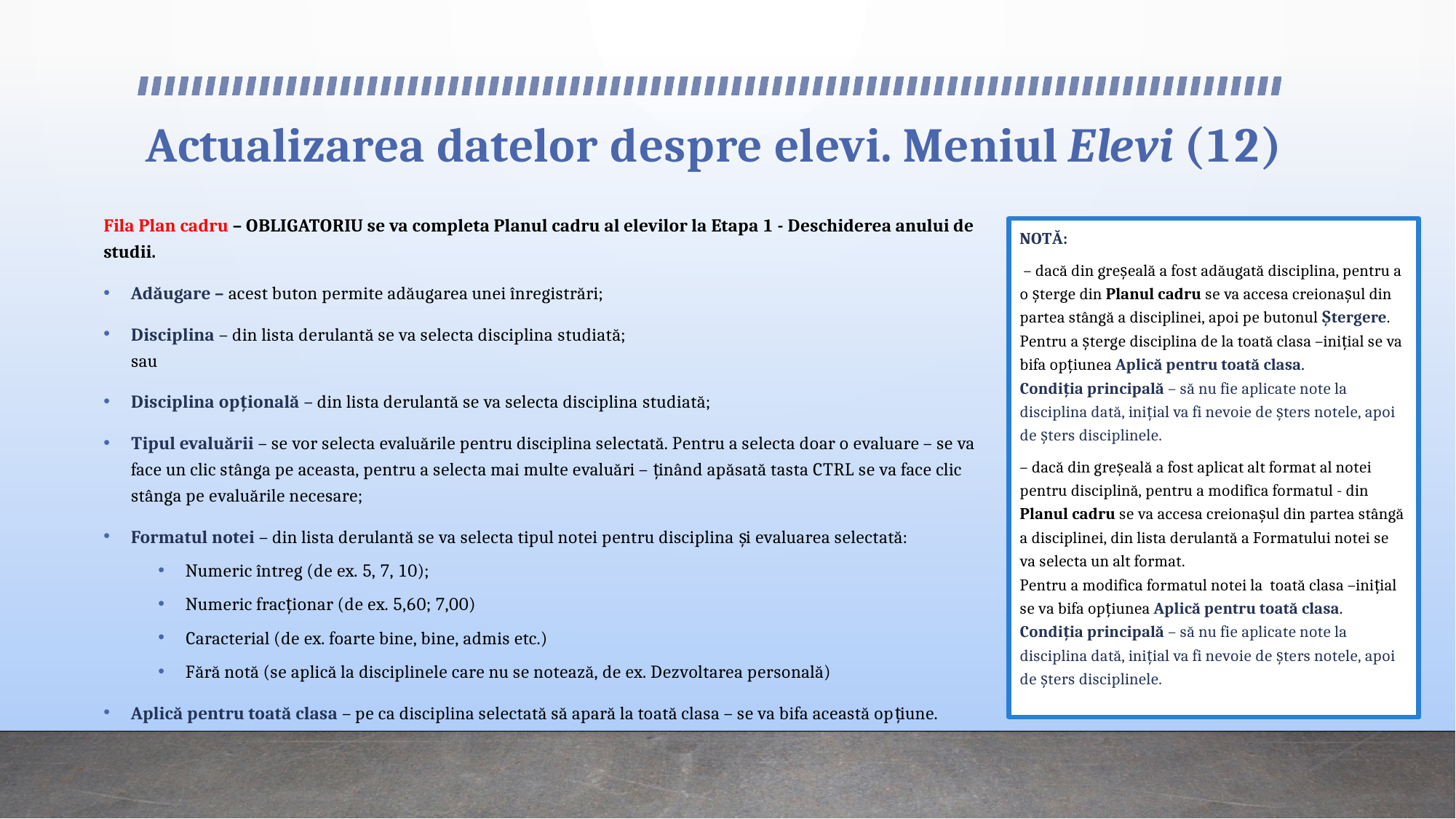

# Actualizarea datelor despre elevi. Meniul Elevi (12)
Fila Plan cadru – OBLIGATORIU se va completa Planul cadru al elevilor la Etapa 1 - Deschiderea anului de studii.
Adăugare – acest buton permite adăugarea unei înregistrări;
Disciplina – din lista derulantă se va selecta disciplina studiată;
sau
Disciplina opțională – din lista derulantă se va selecta disciplina studiată;
Tipul evaluării – se vor selecta evaluările pentru disciplina selectată. Pentru a selecta doar o evaluare – se va face un clic stânga pe aceasta, pentru a selecta mai multe evaluări – ținând apăsată tasta CTRL se va face clic stânga pe evaluările necesare;
Formatul notei – din lista derulantă se va selecta tipul notei pentru disciplina și evaluarea selectată:
Numeric întreg (de ex. 5, 7, 10);
Numeric fracționar (de ex. 5,60; 7,00)
Caracterial (de ex. foarte bine, bine, admis etc.)
Fără notă (se aplică la disciplinele care nu se notează, de ex. Dezvoltarea personală)
Aplică pentru toată clasa – pe ca disciplina selectată să apară la toată clasa – se va bifa această opțiune.
NOTĂ:
 – dacă din greșeală a fost adăugată disciplina, pentru a o șterge din Planul cadru se va accesa creionașul din partea stângă a disciplinei, apoi pe butonul Ștergere.
Pentru a șterge disciplina de la toată clasa –inițial se va bifa opțiunea Aplică pentru toată clasa.
Condiția principală – să nu fie aplicate note la disciplina dată, inițial va fi nevoie de șters notele, apoi de șters disciplinele.
– dacă din greșeală a fost aplicat alt format al notei pentru disciplină, pentru a modifica formatul - din Planul cadru se va accesa creionașul din partea stângă a disciplinei, din lista derulantă a Formatului notei se va selecta un alt format.
Pentru a modifica formatul notei la  toată clasa –inițial se va bifa opțiunea Aplică pentru toată clasa. Condiția principală – să nu fie aplicate note la disciplina dată, inițial va fi nevoie de șters notele, apoi de șters disciplinele.